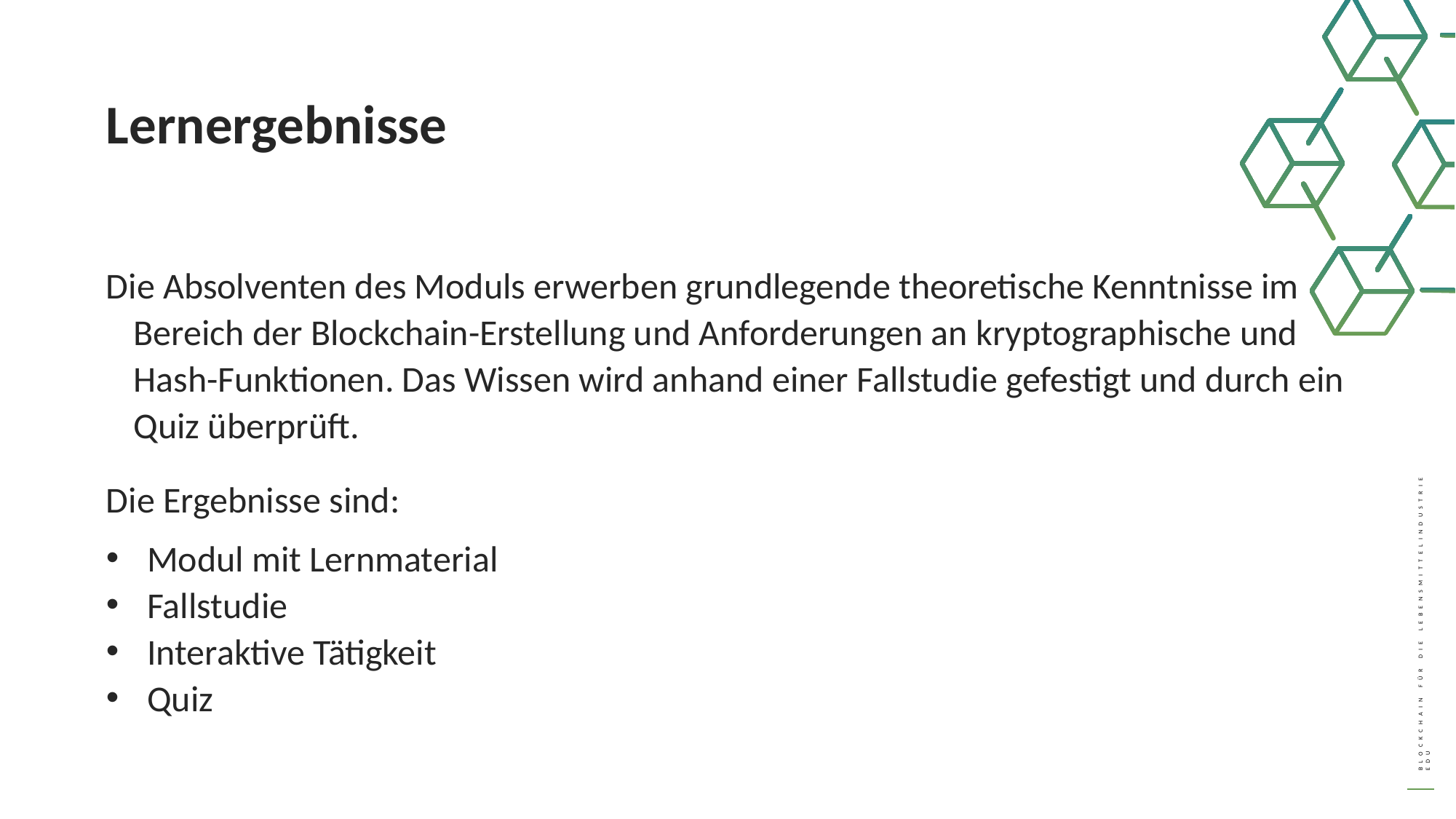

Lernergebnisse
Die Absolventen des Moduls erwerben grundlegende theoretische Kenntnisse im Bereich der Blockchain-Erstellung und Anforderungen an kryptographische und Hash-Funktionen. Das Wissen wird anhand einer Fallstudie gefestigt und durch ein Quiz überprüft.
Die Ergebnisse sind:
Modul mit Lernmaterial
Fallstudie
Interaktive Tätigkeit
Quiz